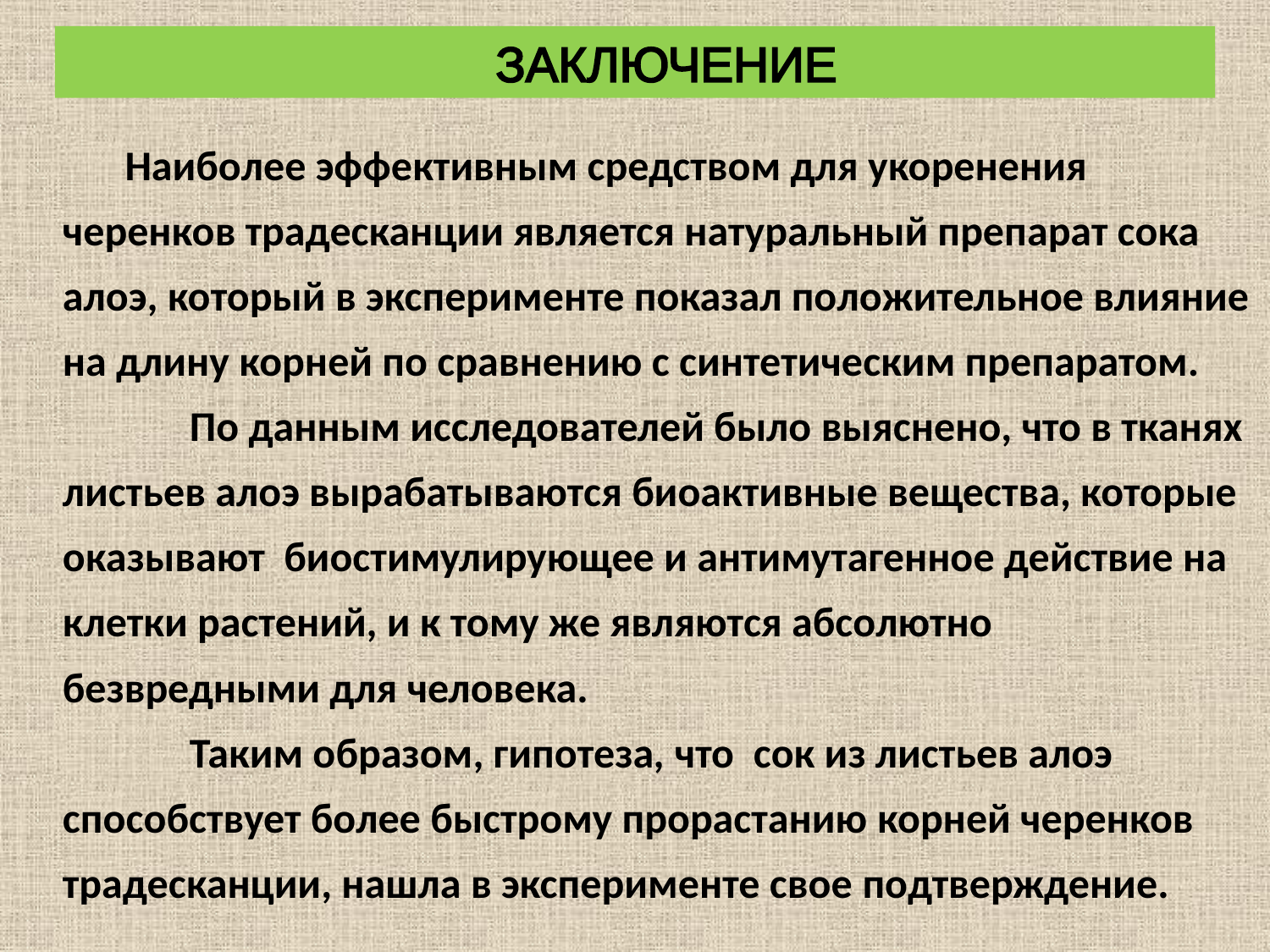

ЗАКЛЮЧЕНИЕ
Наиболее эффективным средством для укоренения черенков традесканции является натуральный препарат сока алоэ, который в эксперименте показал положительное влияние на длину корней по сравнению с синтетическим препаратом.
	По данным исследователей было выяснено, что в тканях листьев алоэ вырабатываются биоактивные вещества, которые оказывают  биостимулирующее и антимутагенное действие на клетки растений, и к тому же являются абсолютно безвредными для человека.
	Таким образом, гипотеза, что  сок из листьев алоэ  способствует более быстрому прорастанию корней черенков традесканции, нашла в эксперименте свое подтверждение.